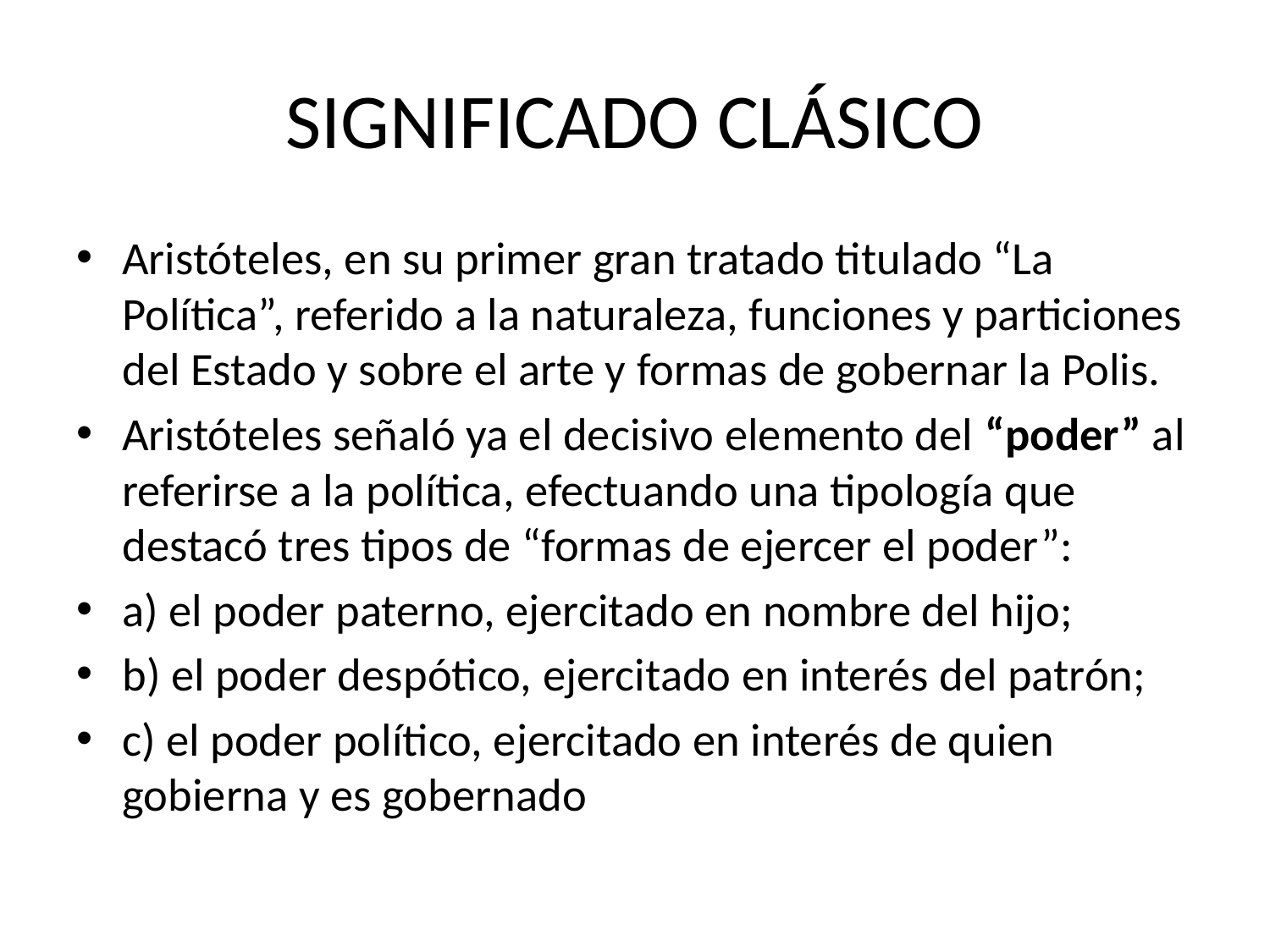

# SIGNIFICADO CLÁSICO
Aristóteles, en su primer gran tratado titulado “La Política”, referido a la naturaleza, funciones y particiones del Estado y sobre el arte y formas de gobernar la Polis.
Aristóteles señaló ya el decisivo elemento del “poder” al referirse a la política, efectuando una tipología que destacó tres tipos de “formas de ejercer el poder”:
a) el poder paterno, ejercitado en nombre del hijo;
b) el poder despótico, ejercitado en interés del patrón;
c) el poder político, ejercitado en interés de quien gobierna y es gobernado